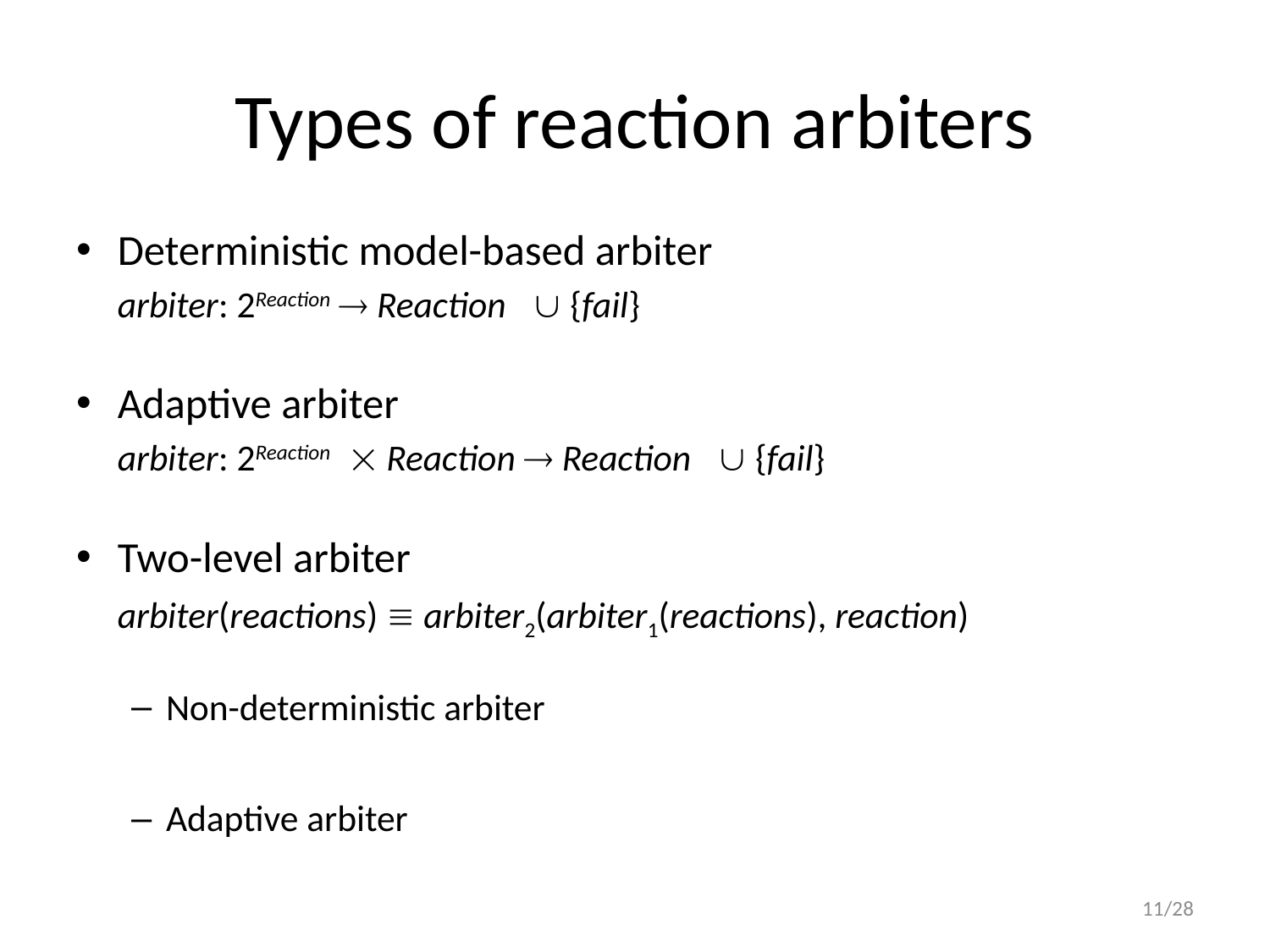

# Types of reaction arbiters
Deterministic model-based arbiter

	arbiter: 2Reaction → Reaction  ∪ {fail}

Adaptive arbiter

	arbiter: 2Reaction × Reaction → Reaction  ∪ {fail}

Two-level arbiter

	arbiter(reactions) ≡ arbiter2(arbiter1(reactions), reaction)

Non-deterministic arbiter

Adaptive arbiter

11/28